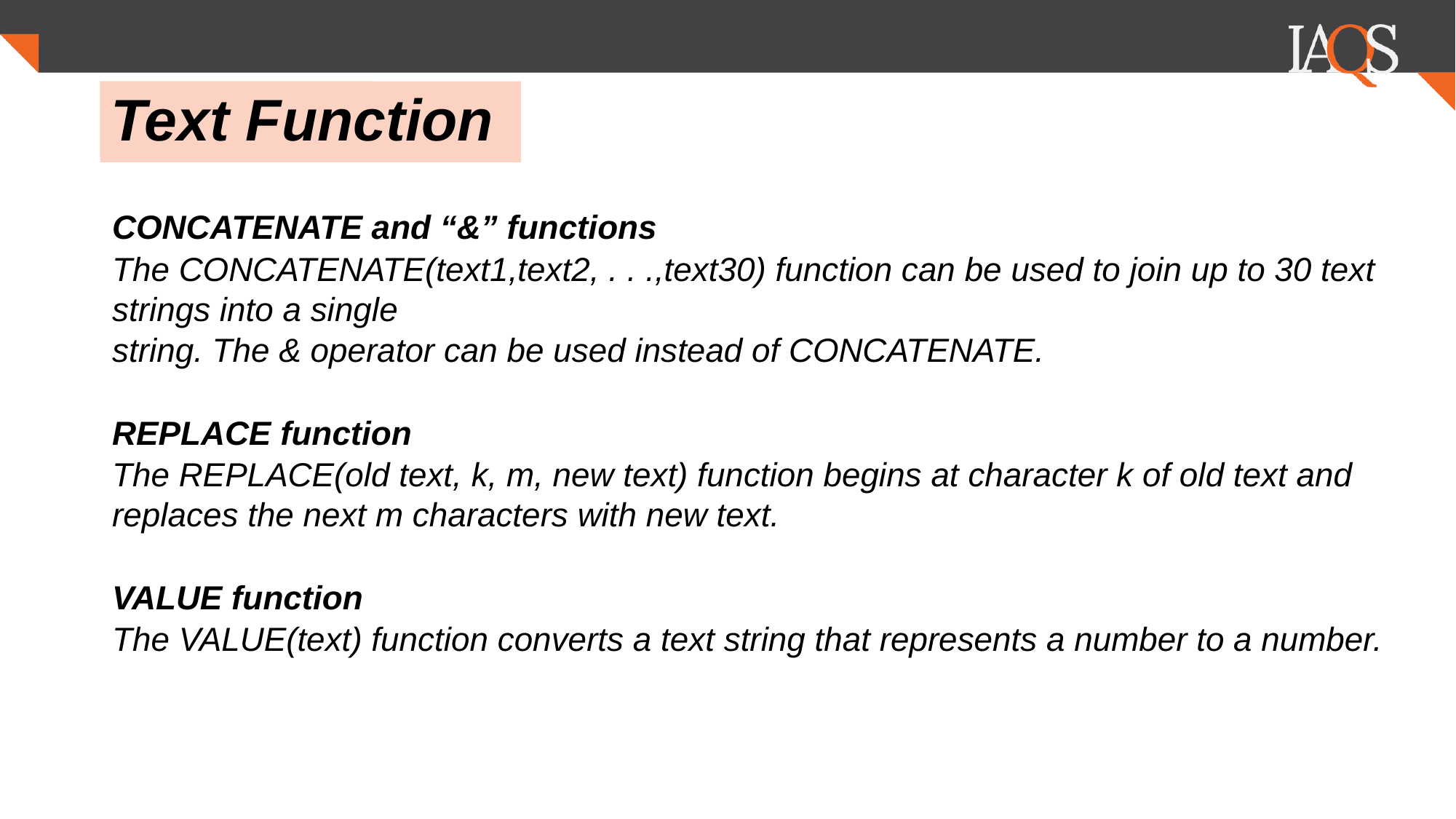

.

# Text Function
CONCATENATE and “&” functions
The CONCATENATE(text1,text2, . . .,text30) function can be used to join up to 30 text strings into a single
string. The & operator can be used instead of CONCATENATE.

REPLACE function
The REPLACE(old text, k, m, new text) function begins at character k of old text and replaces the next m characters with new text.

VALUE function
The VALUE(text) function converts a text string that represents a number to a number.